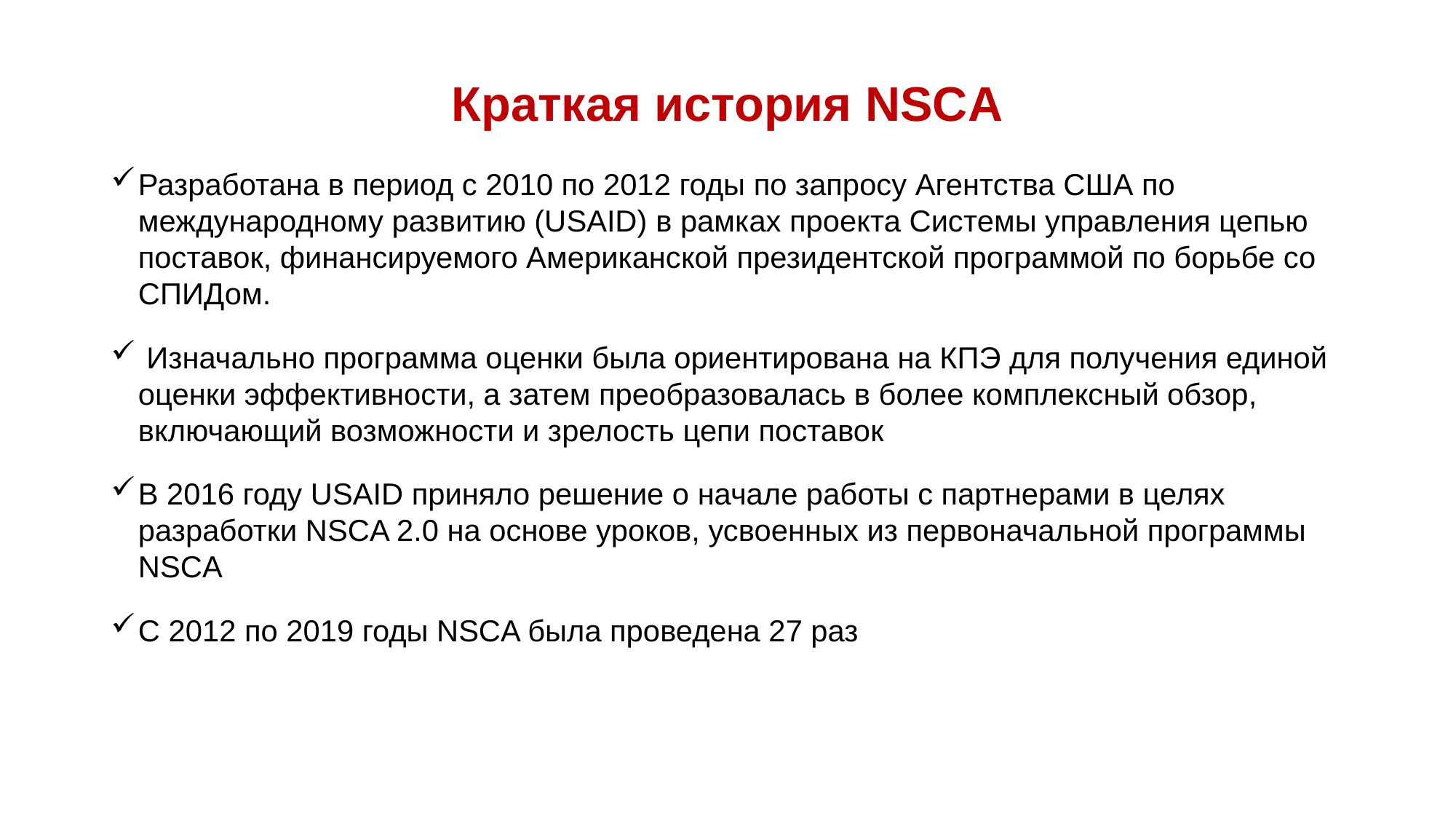

# Краткая история NSCA
Разработана в период с 2010 по 2012 годы по запросу Агентства США по международному развитию (USAID) в рамках проекта Системы управления цепью поставок, финансируемого Американской президентской программой по борьбе со СПИДом.
 Изначально программа оценки была ориентирована на КПЭ для получения единой оценки эффективности, а затем преобразовалась в более комплексный обзор, включающий возможности и зрелость цепи поставок
В 2016 году USAID приняло решение о начале работы с партнерами в целях разработки NSCA 2.0 на основе уроков, усвоенных из первоначальной программы NSCA
С 2012 по 2019 годы NSCA была проведена 27 раз